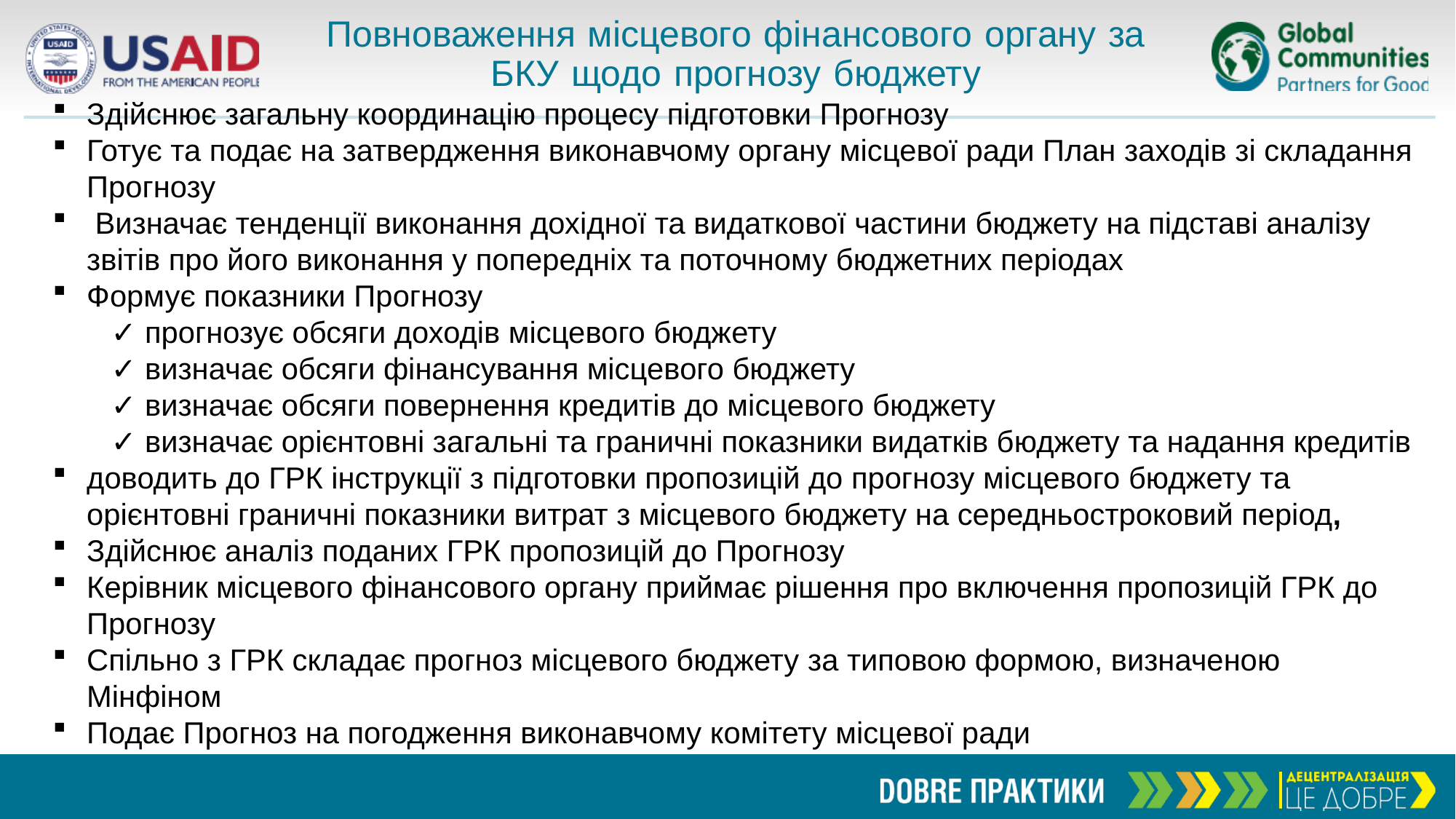

# Повноваження місцевого фінансового органу за БКУ щодо прогнозу бюджету
Здійснює загальну координацію процесу підготовки Прогнозу
Готує та подає на затвердження виконавчому органу місцевої ради План заходів зі складання Прогнозу
 Визначає тенденції виконання дохідної та видаткової частини бюджету на підставі аналізу звітів про його виконання у попередніх та поточному бюджетних періодах
Формує показники Прогнозу
       ✓ прогнозує обсяги доходів місцевого бюджету
       ✓ визначає обсяги фінансування місцевого бюджету
       ✓ визначає обсяги повернення кредитів до місцевого бюджету
       ✓ визначає орієнтовні загальні та граничні показники видатків бюджету та надання кредитів
доводить до ГРК інструкції з підготовки пропозицій до прогнозу місцевого бюджету та орієнтовні граничні показники витрат з місцевого бюджету на середньостроковий період,
Здійснює аналіз поданих ГРК пропозицій до Прогнозу
Керівник місцевого фінансового органу приймає рішення про включення пропозицій ГРК до Прогнозу
Спільно з ГРК складає прогноз місцевого бюджету за типовою формою, визначеною Мінфіном
Подає Прогноз на погодження виконавчому комітету місцевої ради